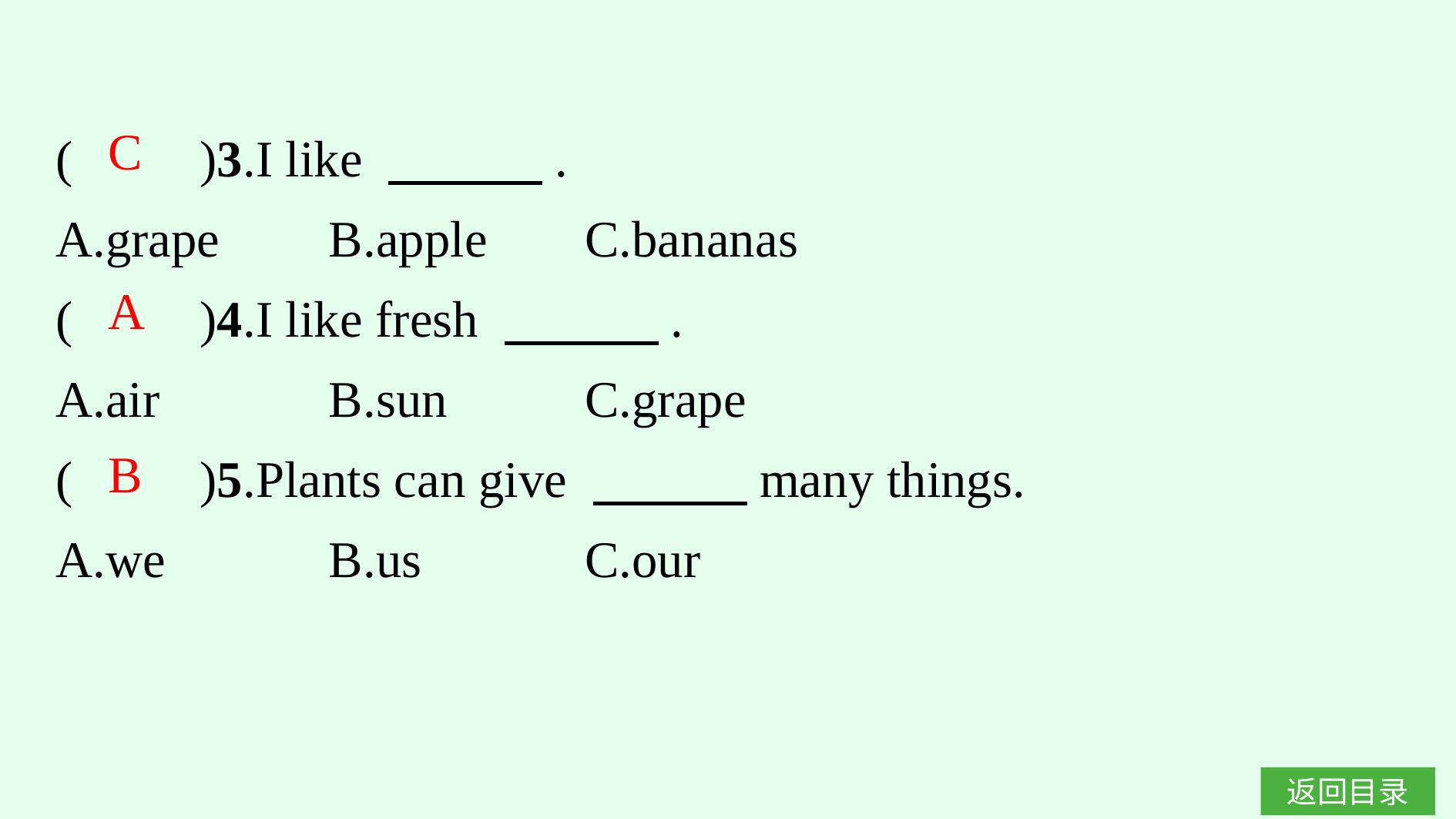

(　　)3.I like 　　　.
A.grape	B.apple	C.bananas
(　　)4.I like fresh 　　　.
A.air		B.sun		C.grape
(　　)5.Plants can give 　　　many things.
A.we		B.us		C.our
C
A
B